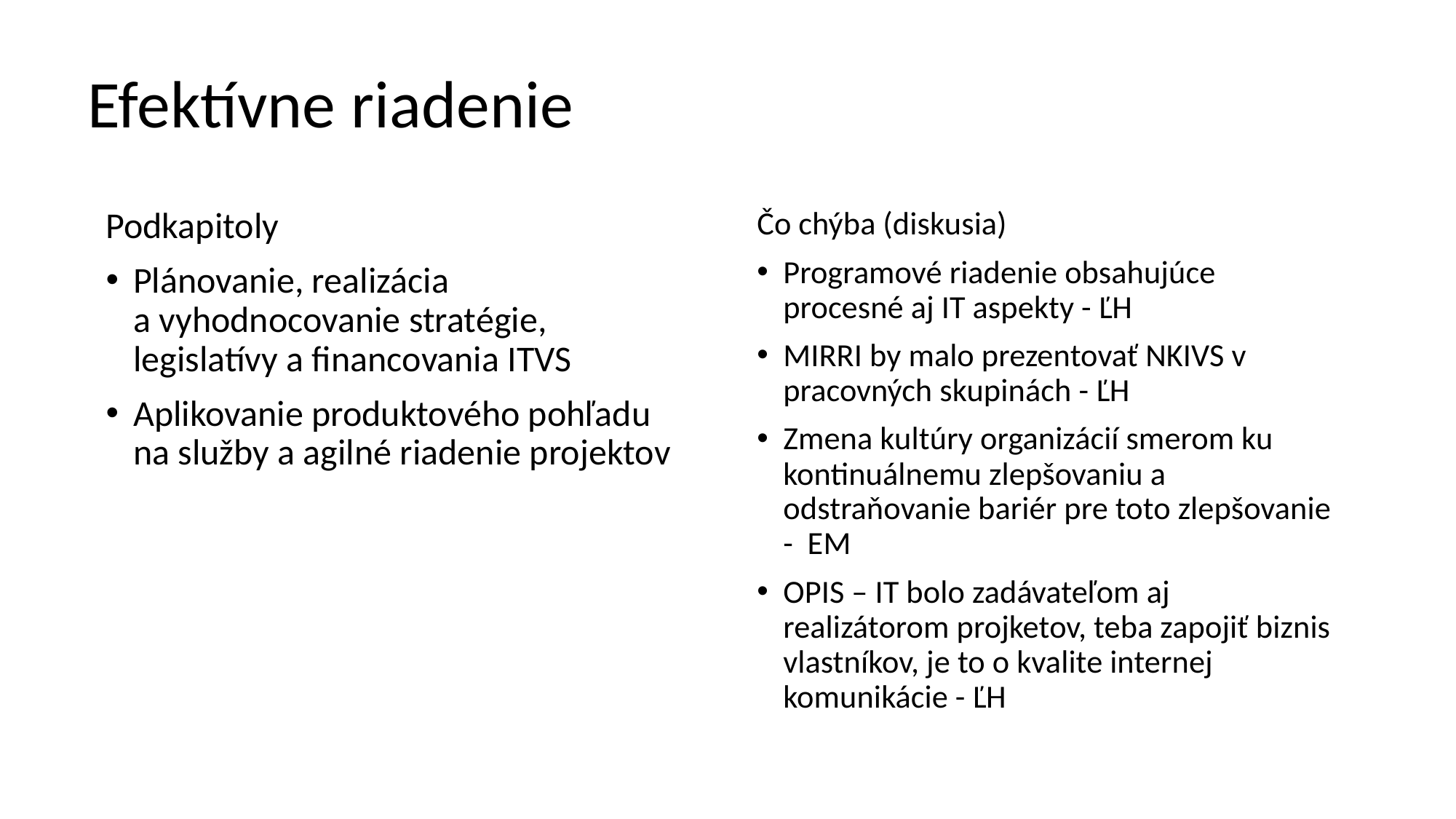

# Efektívne riadenie
Podkapitoly
Plánovanie, realizácia a vyhodnocovanie stratégie, legislatívy a financovania ITVS
Aplikovanie produktového pohľadu na služby a agilné riadenie projektov
Čo chýba (diskusia)
Programové riadenie obsahujúce procesné aj IT aspekty - ĽH
MIRRI by malo prezentovať NKIVS v pracovných skupinách - ĽH
Zmena kultúry organizácií smerom ku kontinuálnemu zlepšovaniu a odstraňovanie bariér pre toto zlepšovanie -  EM
OPIS – IT bolo zadávateľom aj realizátorom projketov, teba zapojiť biznis vlastníkov, je to o kvalite internej komunikácie - ĽH